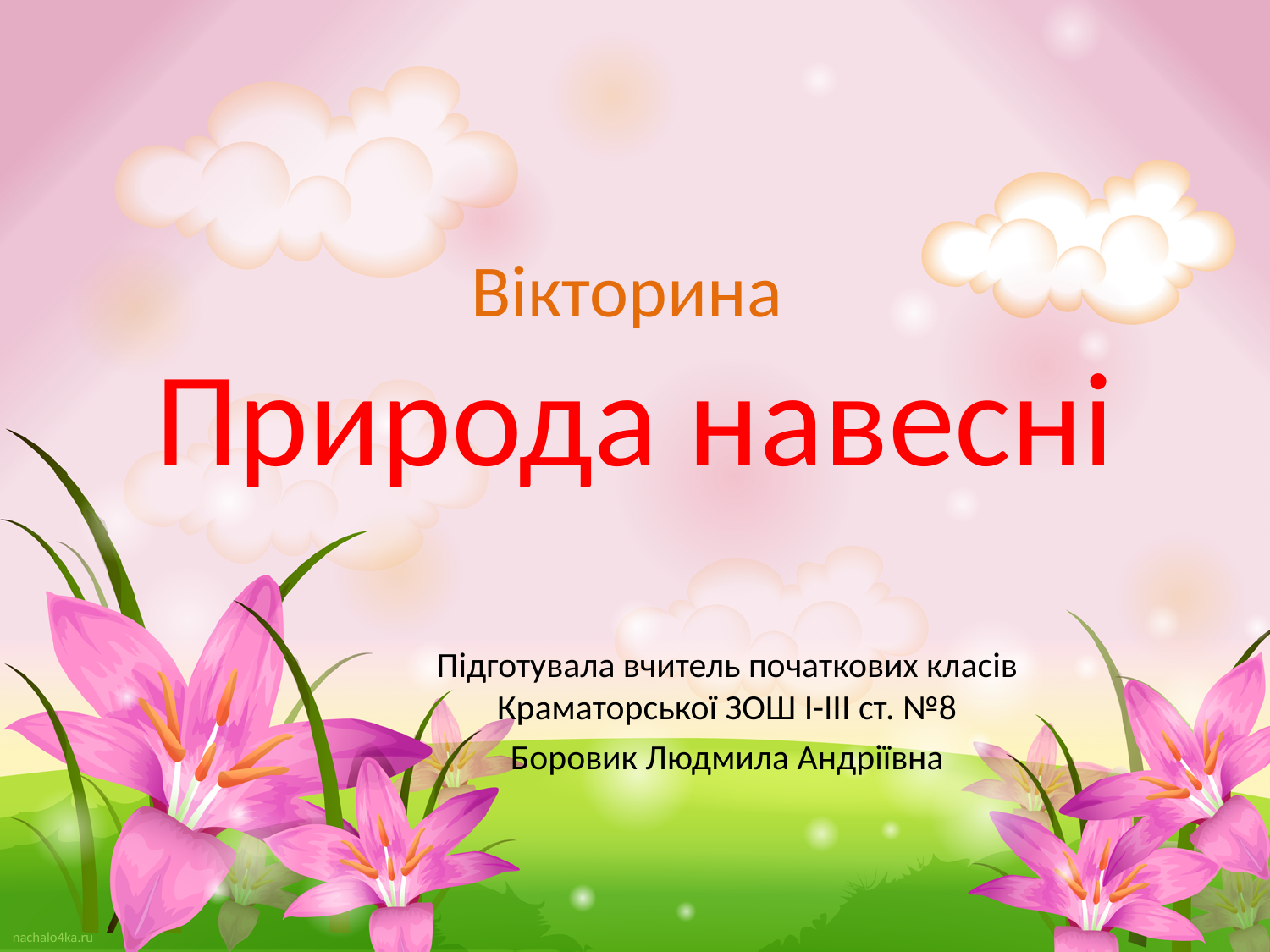

# Вікторина Природа навесні
Підготувала вчитель початкових класів Краматорської ЗОШ І-ІІІ ст. №8
Боровик Людмила Андріївна